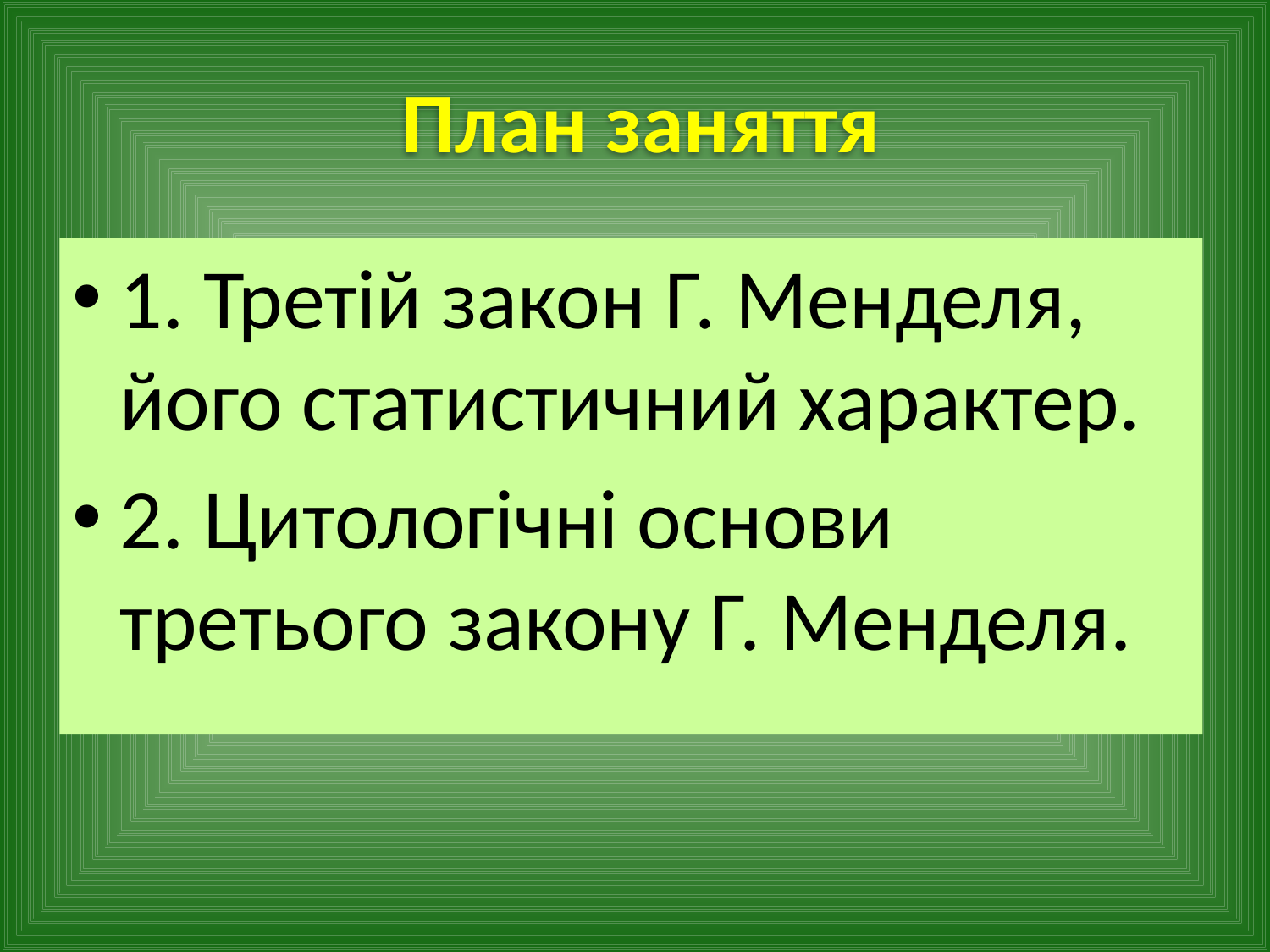

# План заняття
1. Третій закон Г. Менделя, його статистичний характер.
2. Цитологічні основи третього закону Г. Менделя.